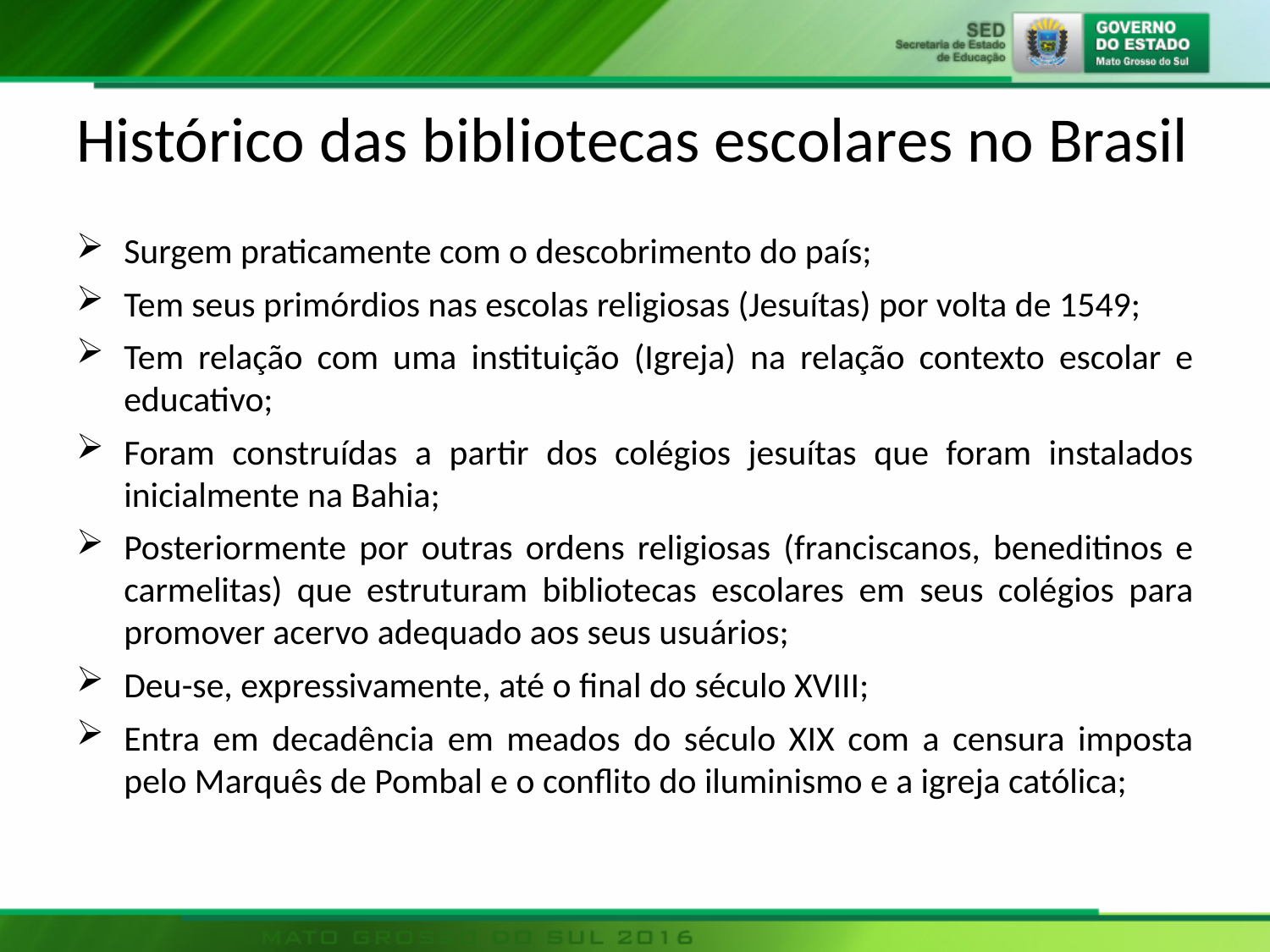

# Histórico das bibliotecas escolares no Brasil
Surgem praticamente com o descobrimento do país;
Tem seus primórdios nas escolas religiosas (Jesuítas) por volta de 1549;
Tem relação com uma instituição (Igreja) na relação contexto escolar e educativo;
Foram construídas a partir dos colégios jesuítas que foram instalados inicialmente na Bahia;
Posteriormente por outras ordens religiosas (franciscanos, beneditinos e carmelitas) que estruturam bibliotecas escolares em seus colégios para promover acervo adequado aos seus usuários;
Deu-se, expressivamente, até o final do século XVIII;
Entra em decadência em meados do século XIX com a censura imposta pelo Marquês de Pombal e o conflito do iluminismo e a igreja católica;